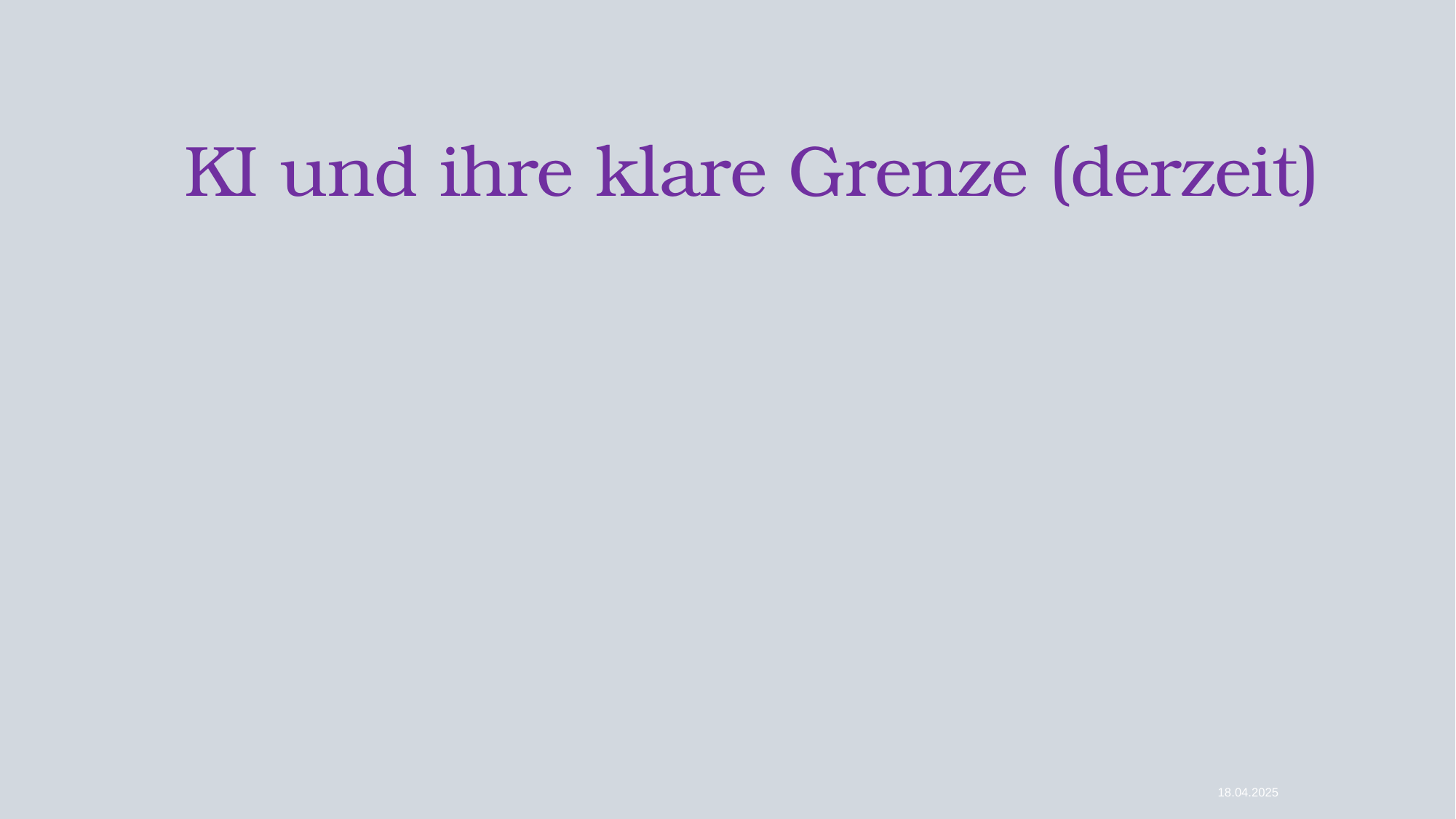

# KI und ihre klare Grenze (derzeit)
18.04.2025